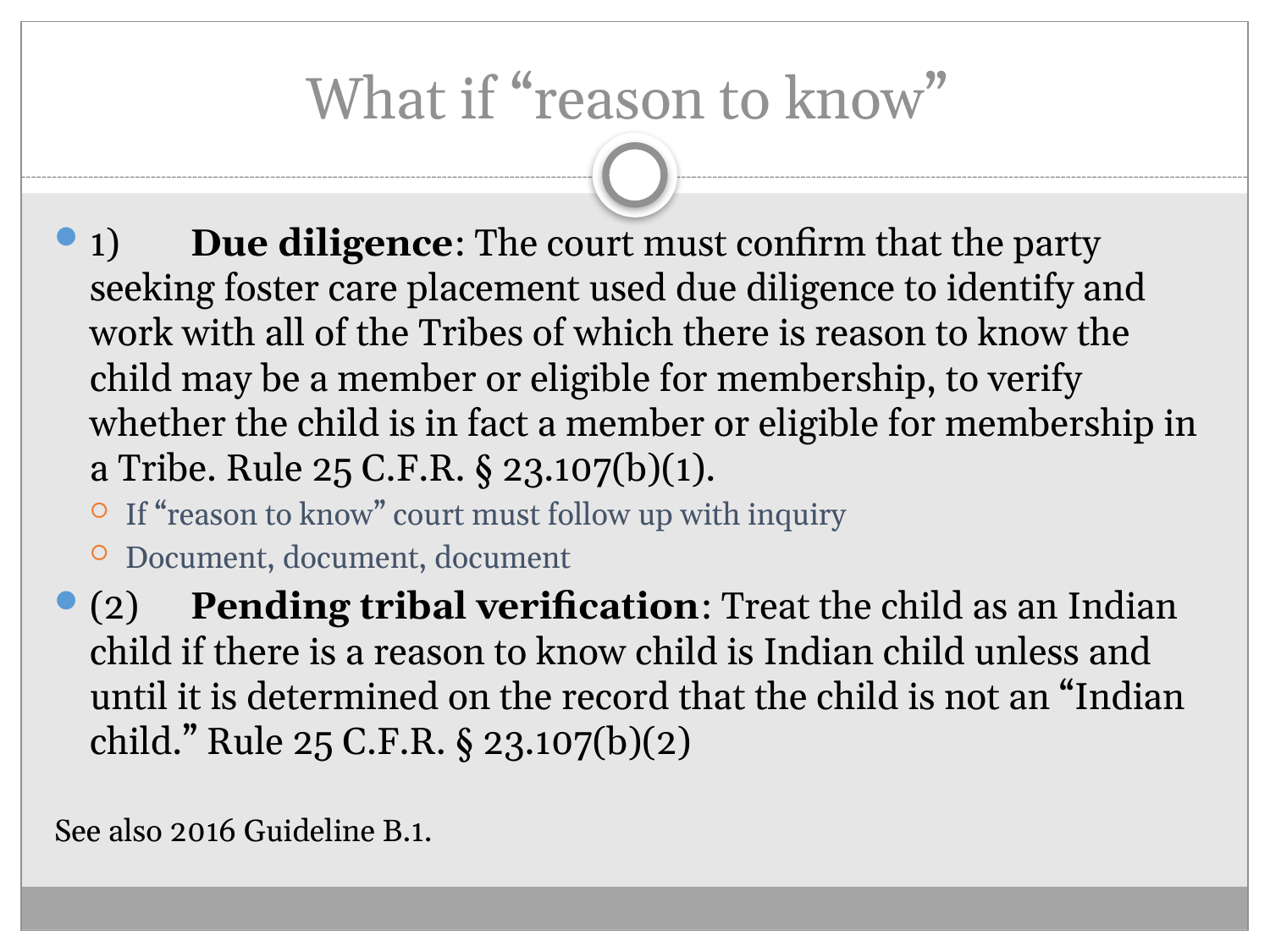

# What if “reason to know”
1)	Due diligence: The court must confirm that the party seeking foster care placement used due diligence to identify and work with all of the Tribes of which there is reason to know the child may be a member or eligible for membership, to verify whether the child is in fact a member or eligible for membership in a Tribe. Rule 25 C.F.R. § 23.107(b)(1).
If “reason to know” court must follow up with inquiry
Document, document, document
(2)	Pending tribal verification: Treat the child as an Indian child if there is a reason to know child is Indian child unless and until it is determined on the record that the child is not an “Indian child.” Rule 25 C.F.R. § 23.107(b)(2)

See also 2016 Guideline B.1.